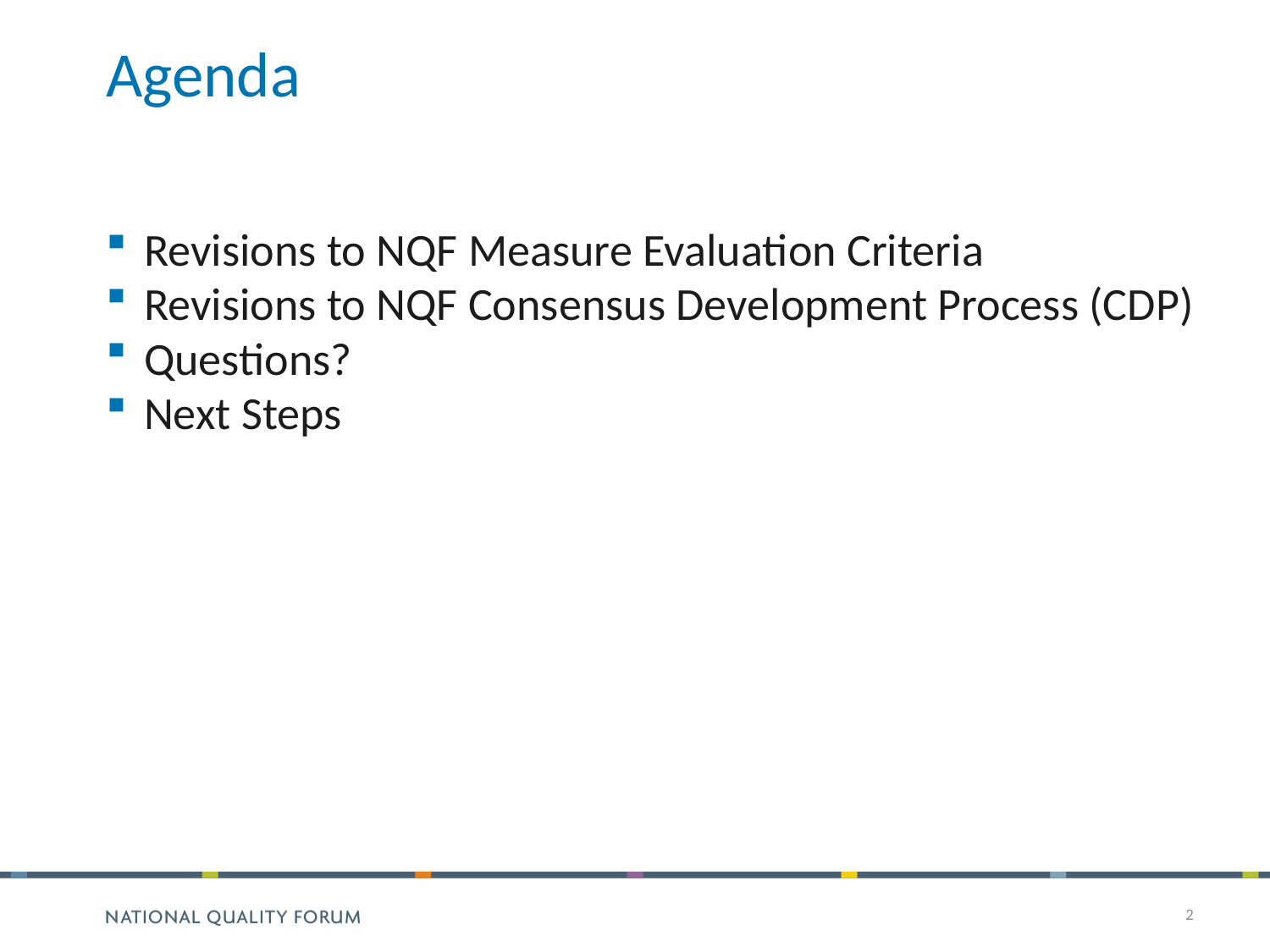

# Agenda
Revisions to NQF Measure Evaluation Criteria
Revisions to NQF Consensus Development Process (CDP)
Questions?
Next Steps

2